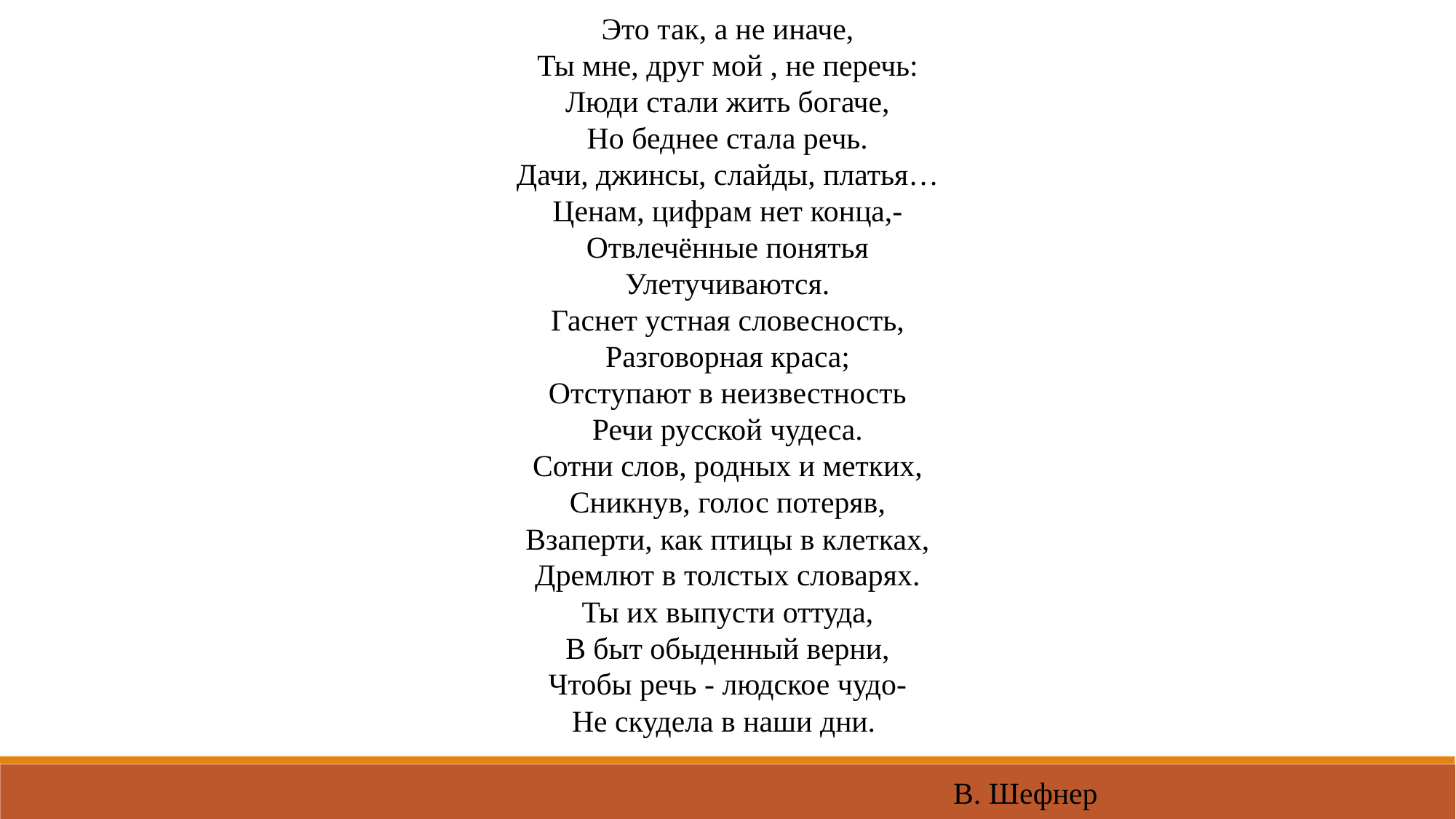

Это так, а не иначе,
Ты мне, друг мой , не перечь:
Люди стали жить богаче,
Но беднее стала речь.
Дачи, джинсы, слайды, платья…
Ценам, цифрам нет конца,-
Отвлечённые понятья
Улетучиваются.
Гаснет устная словесность,
Разговорная краса;
Отступают в неизвестность
Речи русской чудеса.
Сотни слов, родных и метких,
Сникнув, голос потеряв,
Взаперти, как птицы в клетках,
Дремлют в толстых словарях.
Ты их выпусти оттуда,
В быт обыденный верни,
Чтобы речь - людское чудо-
Не скудела в наши дни.

                                                                              В. Шефнер